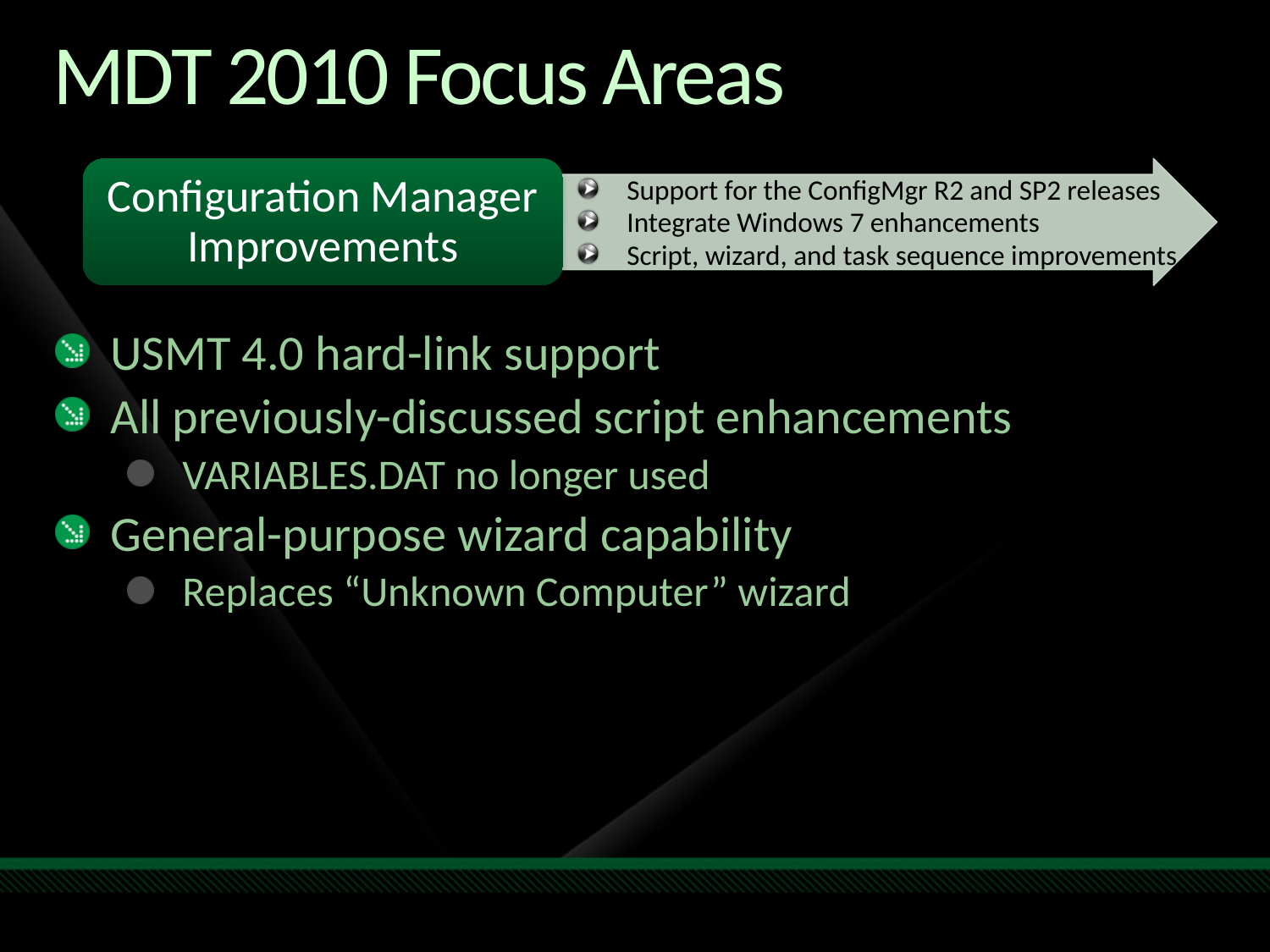

# MDT 2010 Focus Areas
Configuration Manager Improvements
Support for the ConfigMgr R2 and SP2 releases
Integrate Windows 7 enhancements
Script, wizard, and task sequence improvements
USMT 4.0 hard-link support
All previously-discussed script enhancements
VARIABLES.DAT no longer used
General-purpose wizard capability
Replaces “Unknown Computer” wizard